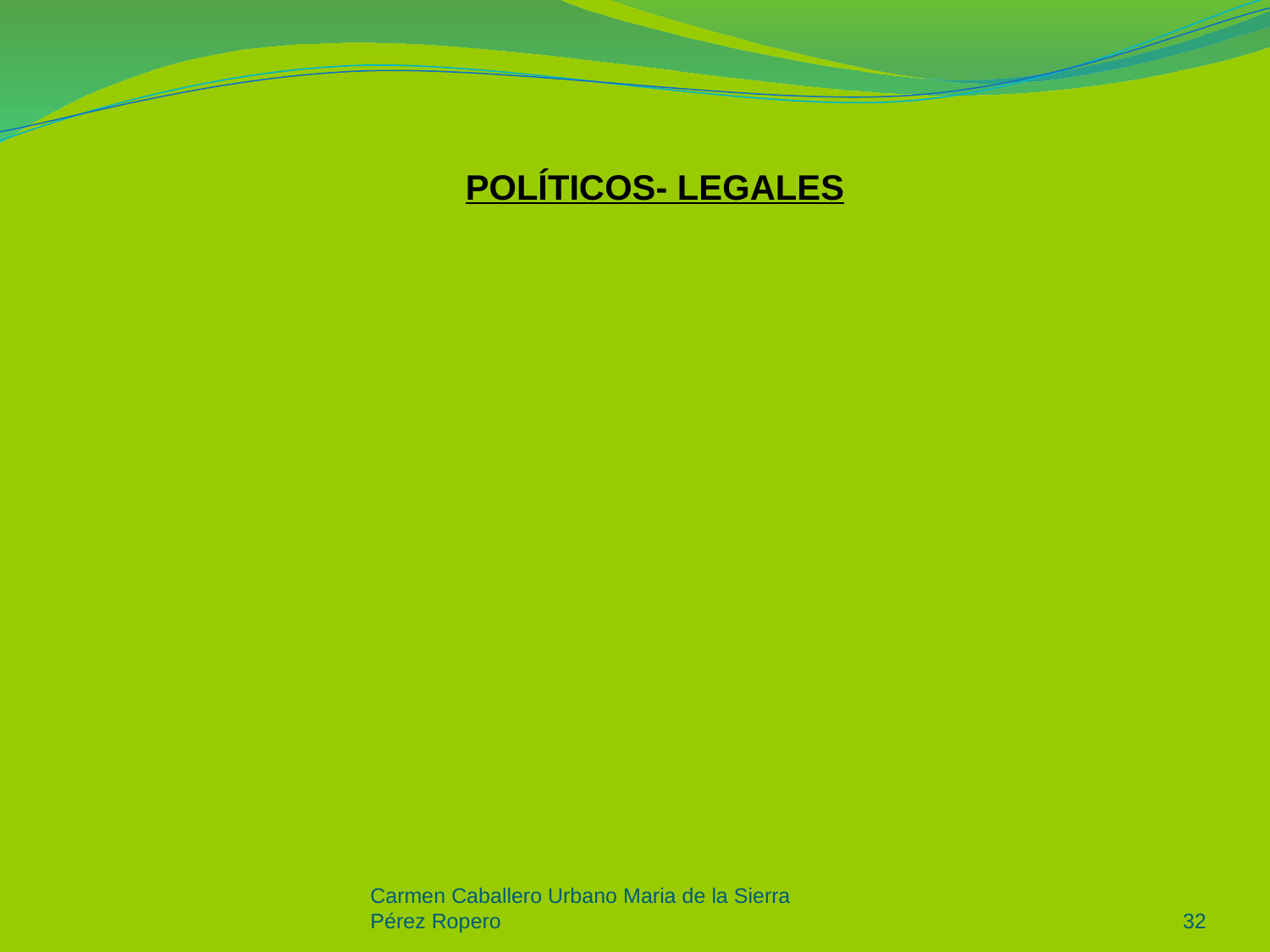

POLÍTICOS- LEGALES
Carmen Caballero Urbano Maria de la Sierra Pérez Ropero
32